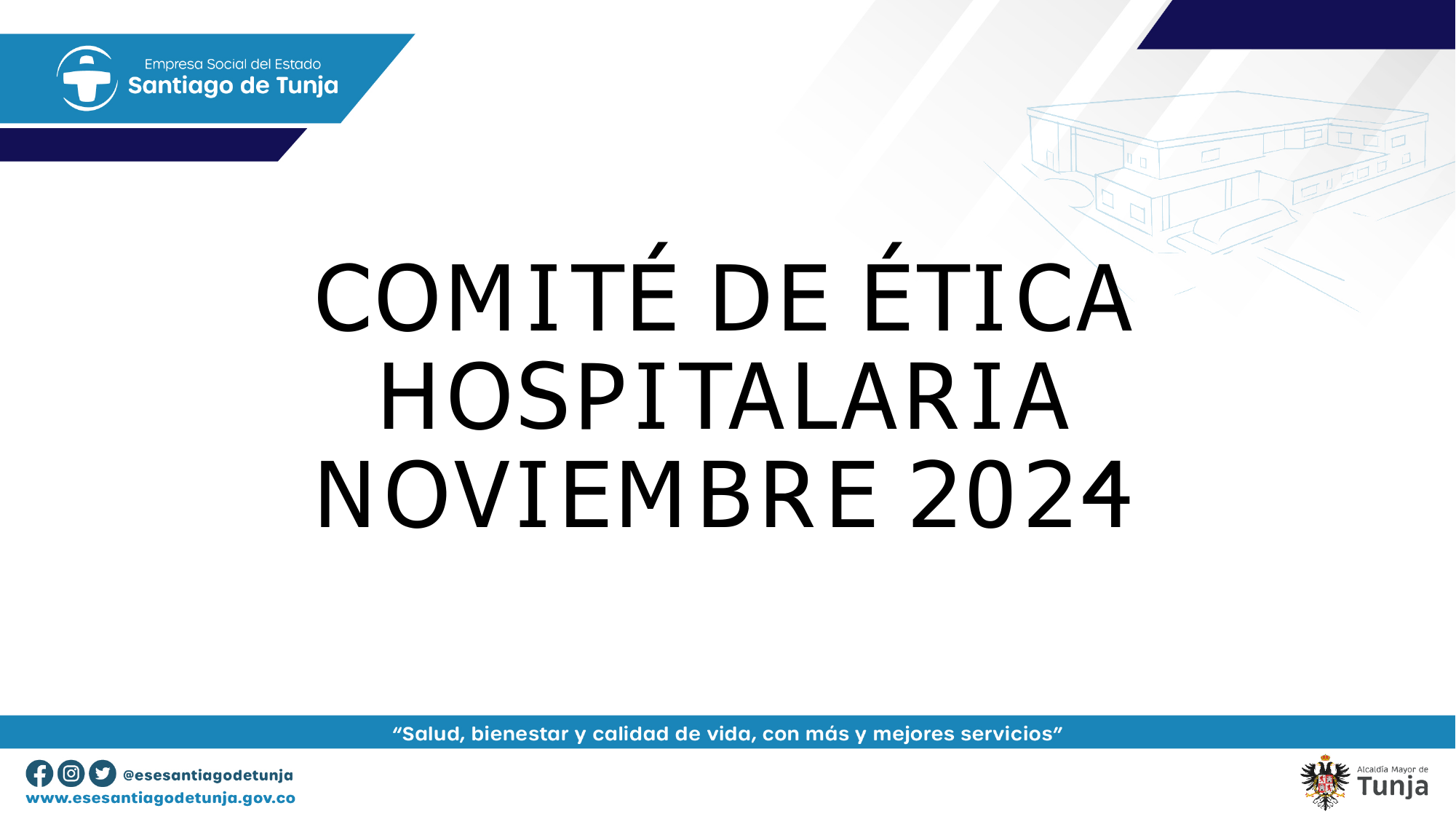

# COMITÉ DE ÉTICA HOSPITALARIA NOVIEMBRE 2024